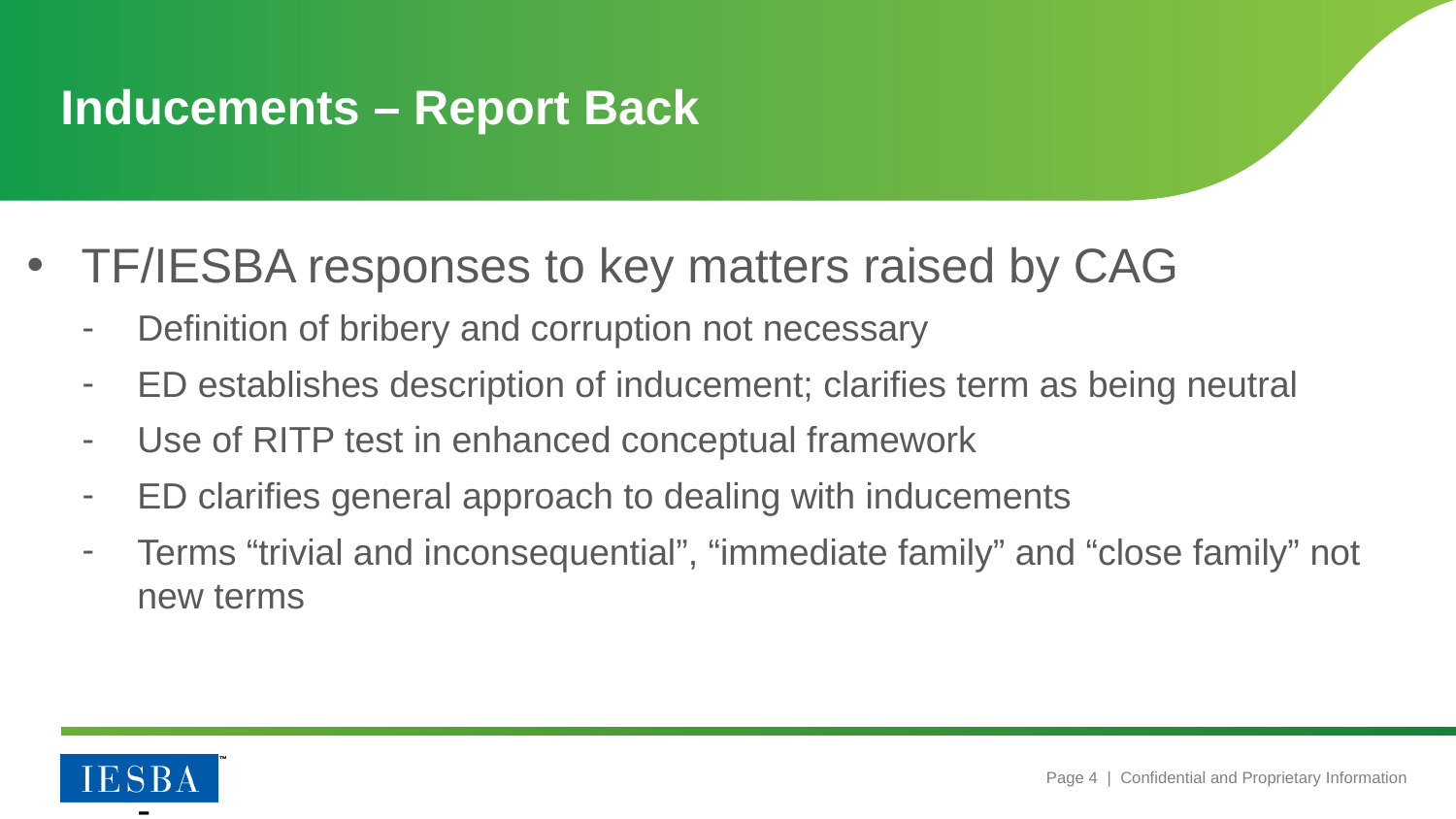

# Inducements – Report Back
TF/IESBA responses to key matters raised by CAG
Definition of bribery and corruption not necessary
ED establishes description of inducement; clarifies term as being neutral
Use of RITP test in enhanced conceptual framework
ED clarifies general approach to dealing with inducements
Terms “trivial and inconsequential”, “immediate family” and “close family” not new terms